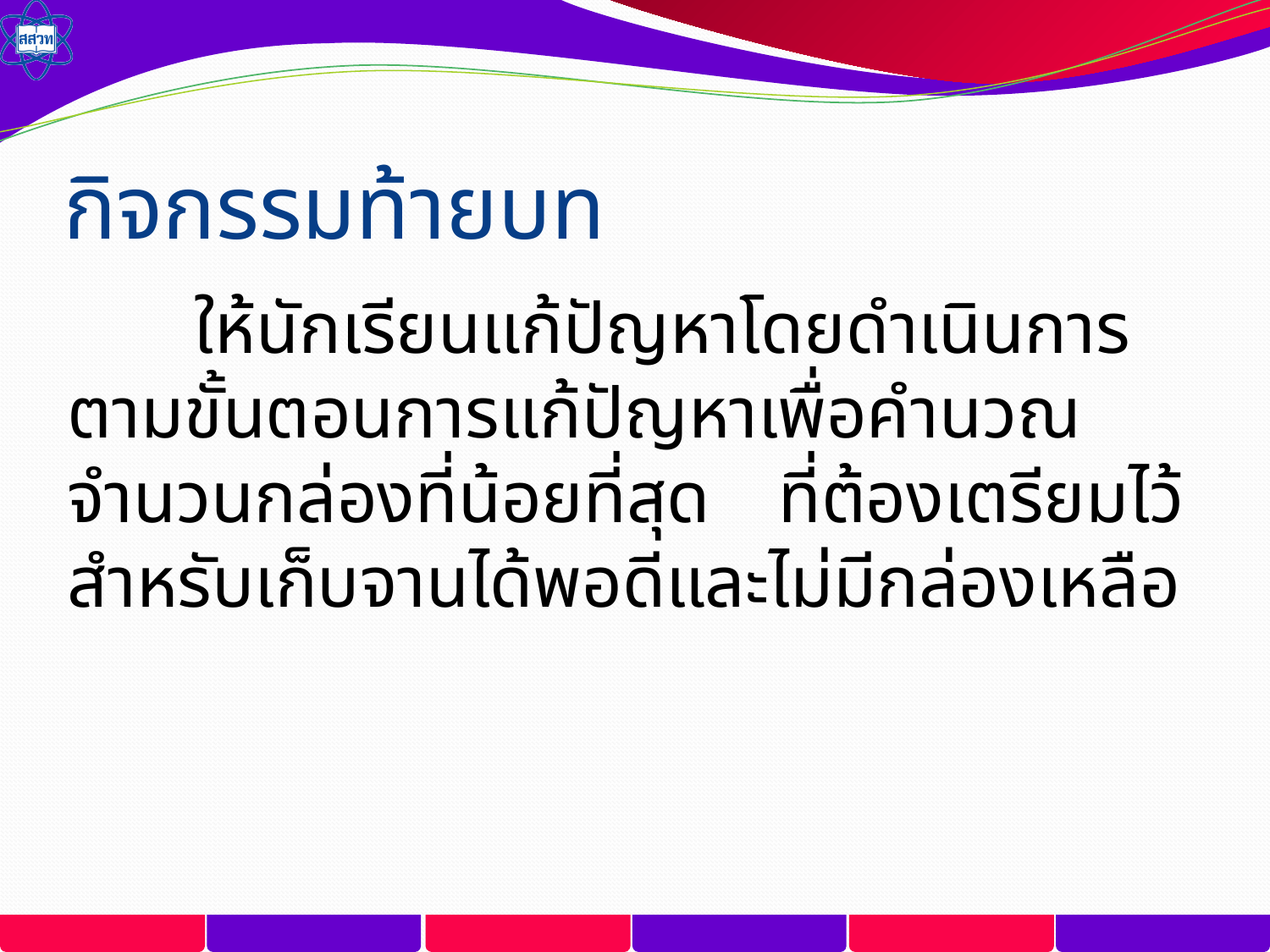

# กิจกรรมท้ายบท
	ให้นักเรียนแก้ปัญหาโดยดำเนินการตามขั้นตอนการแก้ปัญหาเพื่อคำนวณจำนวนกล่องที่น้อยที่สุด ที่ต้องเตรียมไว้สำหรับเก็บจานได้พอดีและไม่มีกล่องเหลือ